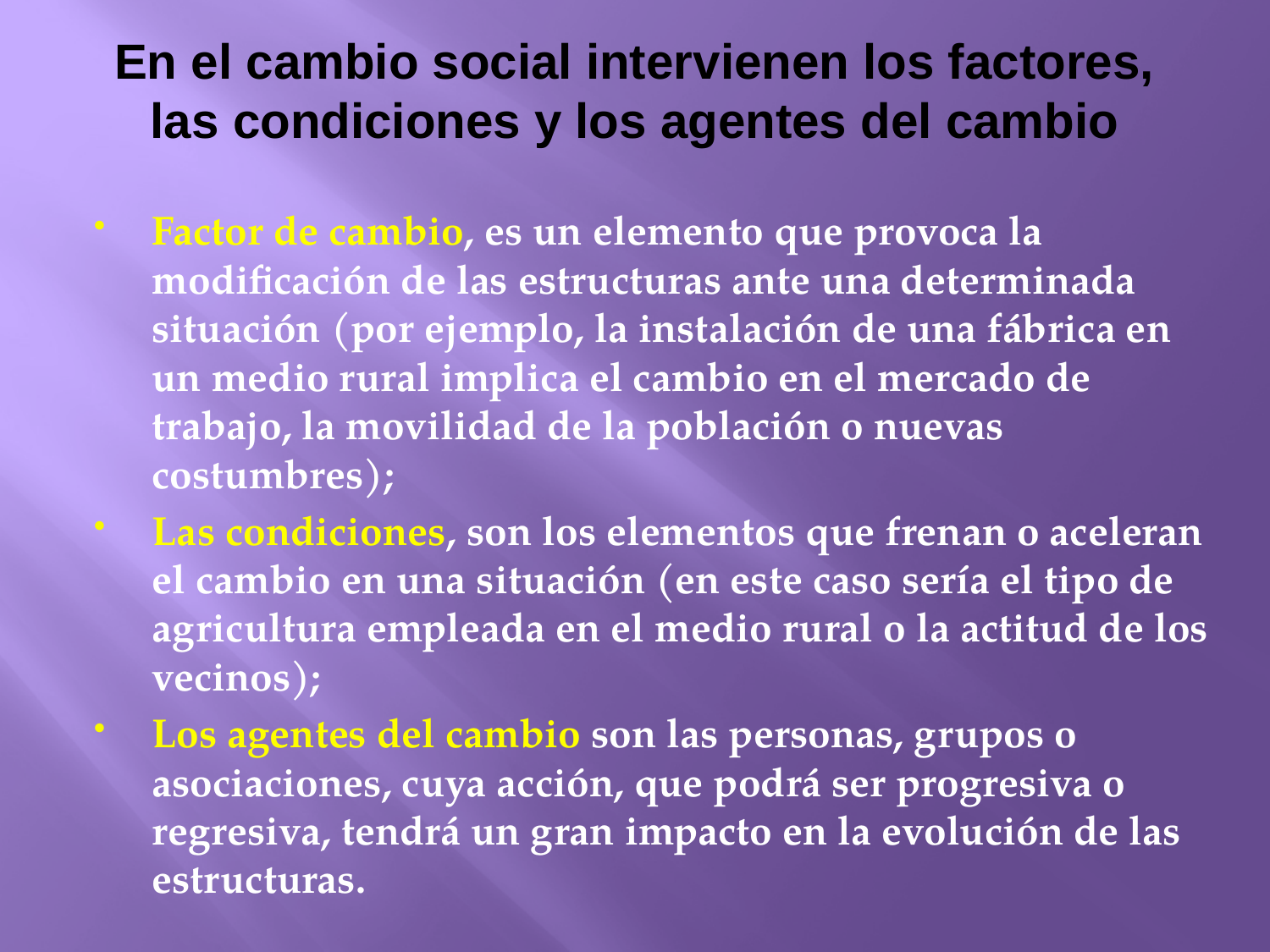

# En el cambio social intervienen los factores, las condiciones y los agentes del cambio
Factor de cambio, es un elemento que provoca la modificación de las estructuras ante una determinada situación (por ejemplo, la instalación de una fábrica en un medio rural implica el cambio en el mercado de trabajo, la movilidad de la población o nuevas costumbres);
Las condiciones, son los elementos que frenan o aceleran el cambio en una situación (en este caso sería el tipo de agricultura empleada en el medio rural o la actitud de los vecinos);
Los agentes del cambio son las personas, grupos o asociaciones, cuya acción, que podrá ser progresiva o regresiva, tendrá un gran impacto en la evolución de las estructuras.